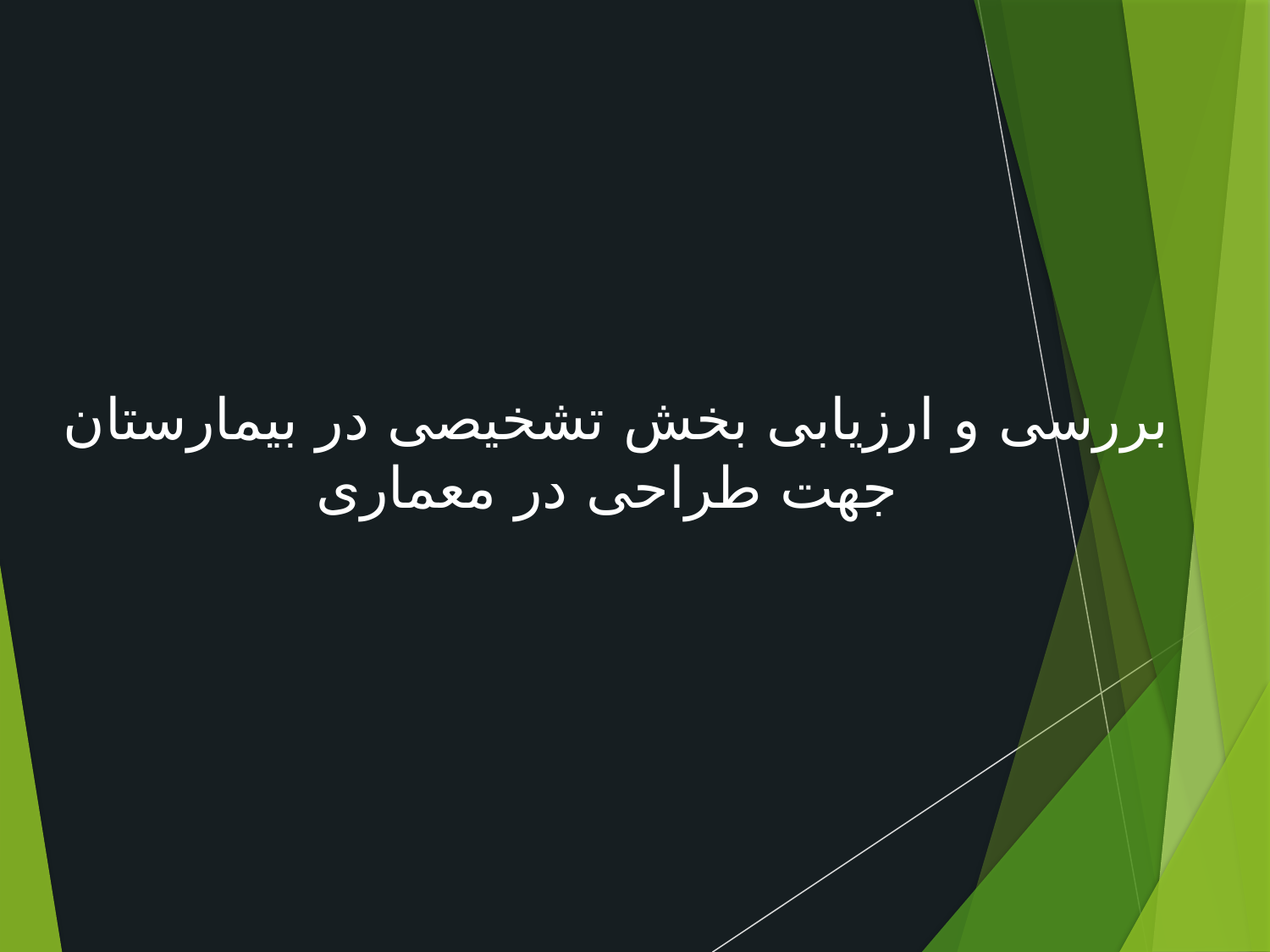

# بررسی و ارزیابی بخش تشخیصی در بیمارستان جهت طراحی در معماری